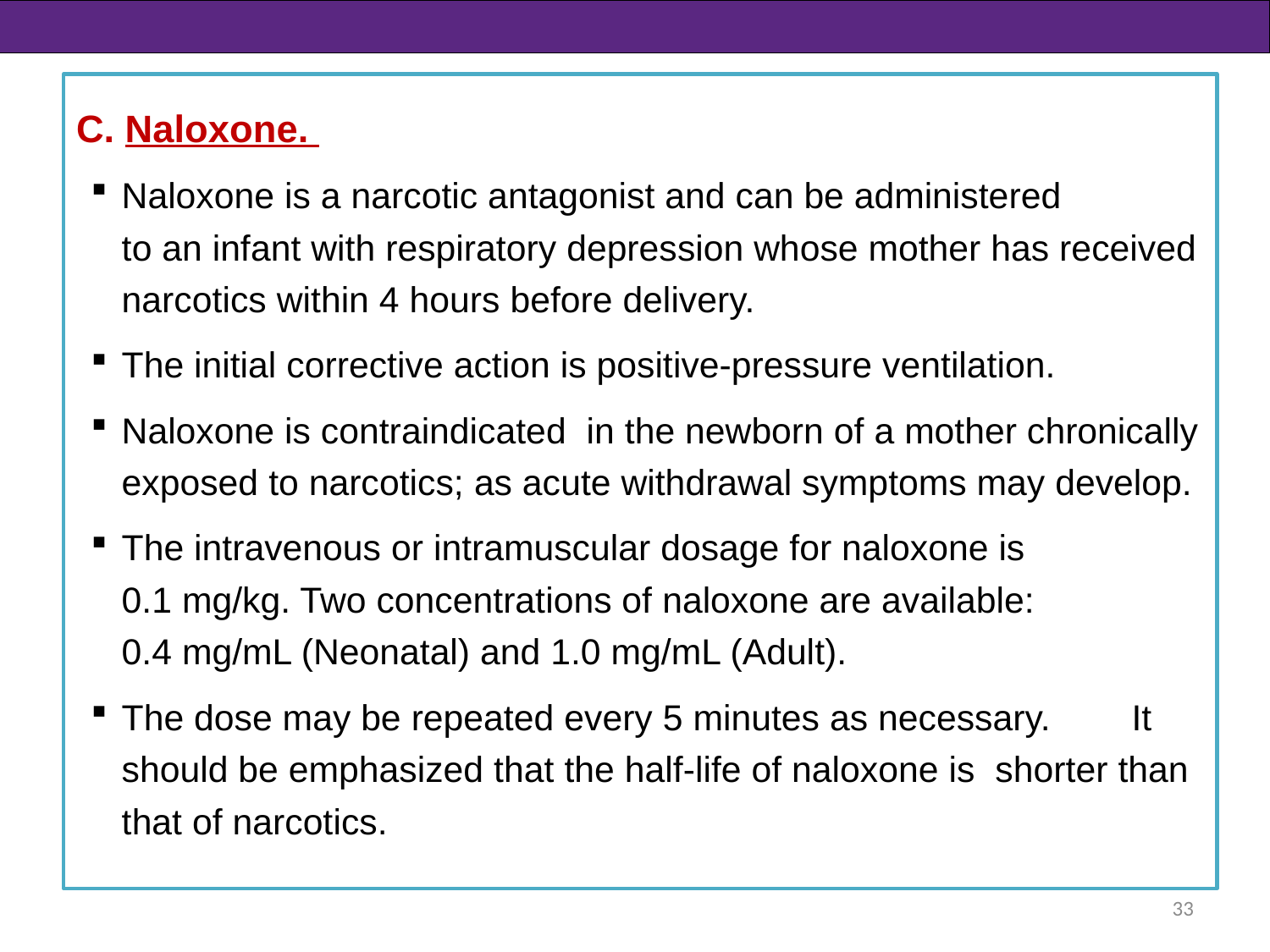

C. Naloxone.
Naloxone is a narcotic antagonist and can be administered           to an infant with respiratory depression whose mother has received narcotics within 4 hours before delivery.
The initial corrective action is positive-pressure ventilation.
Naloxone is contraindicated  in the newborn of a mother chronically exposed to narcotics; as acute withdrawal symptoms may develop.
The intravenous or intramuscular dosage for naloxone is             0.1 mg/kg. Two concentrations of naloxone are available:                0.4 mg/mL (Neonatal) and 1.0 mg/mL (Adult).
The dose may be repeated every 5 minutes as necessary.        It should be emphasized that the half-life of naloxone is  shorter than that of narcotics.

33